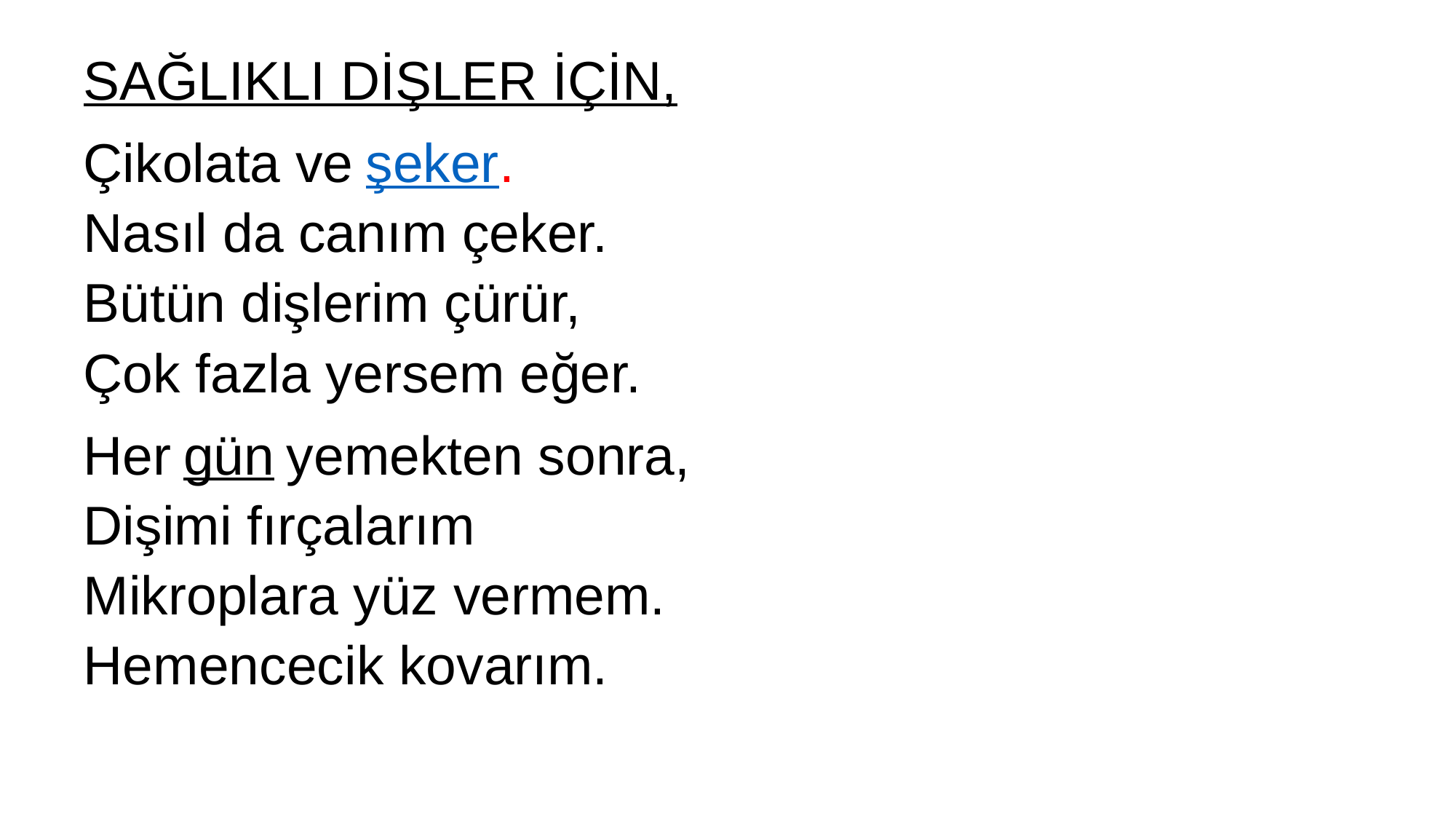

SAĞLIKLI DİŞLER İÇİN,
Çikolata ve şeker.
Nasıl da canım çeker.
Bütün dişlerim çürür,
Çok fazla yersem eğer.
Her gün yemekten sonra,
Dişimi fırçalarım
Mikroplara yüz vermem.
Hemencecik kovarım.